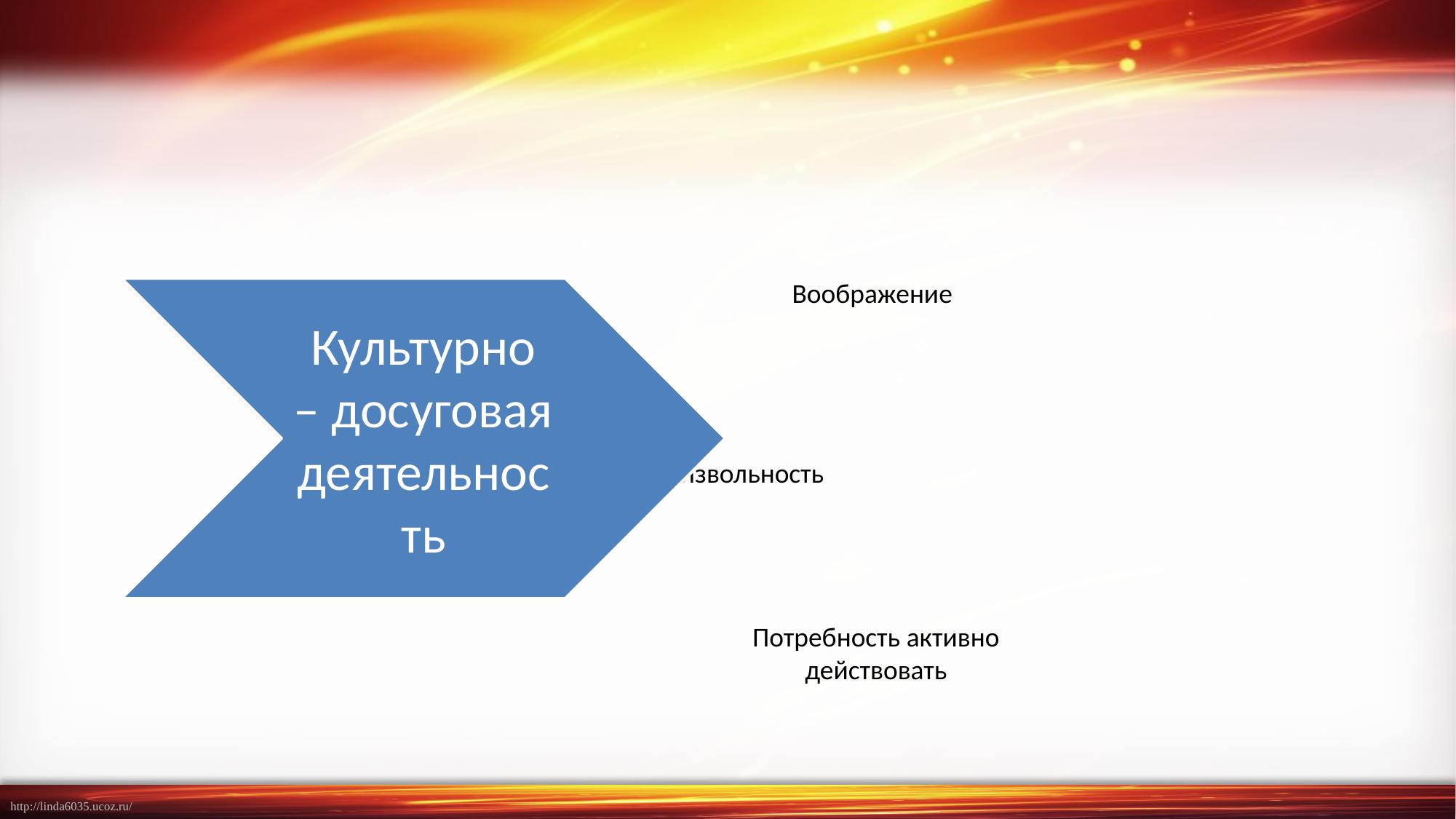

Воображение
Произвольность
Потребность активно действовать
Культурно – досуговая деятельность